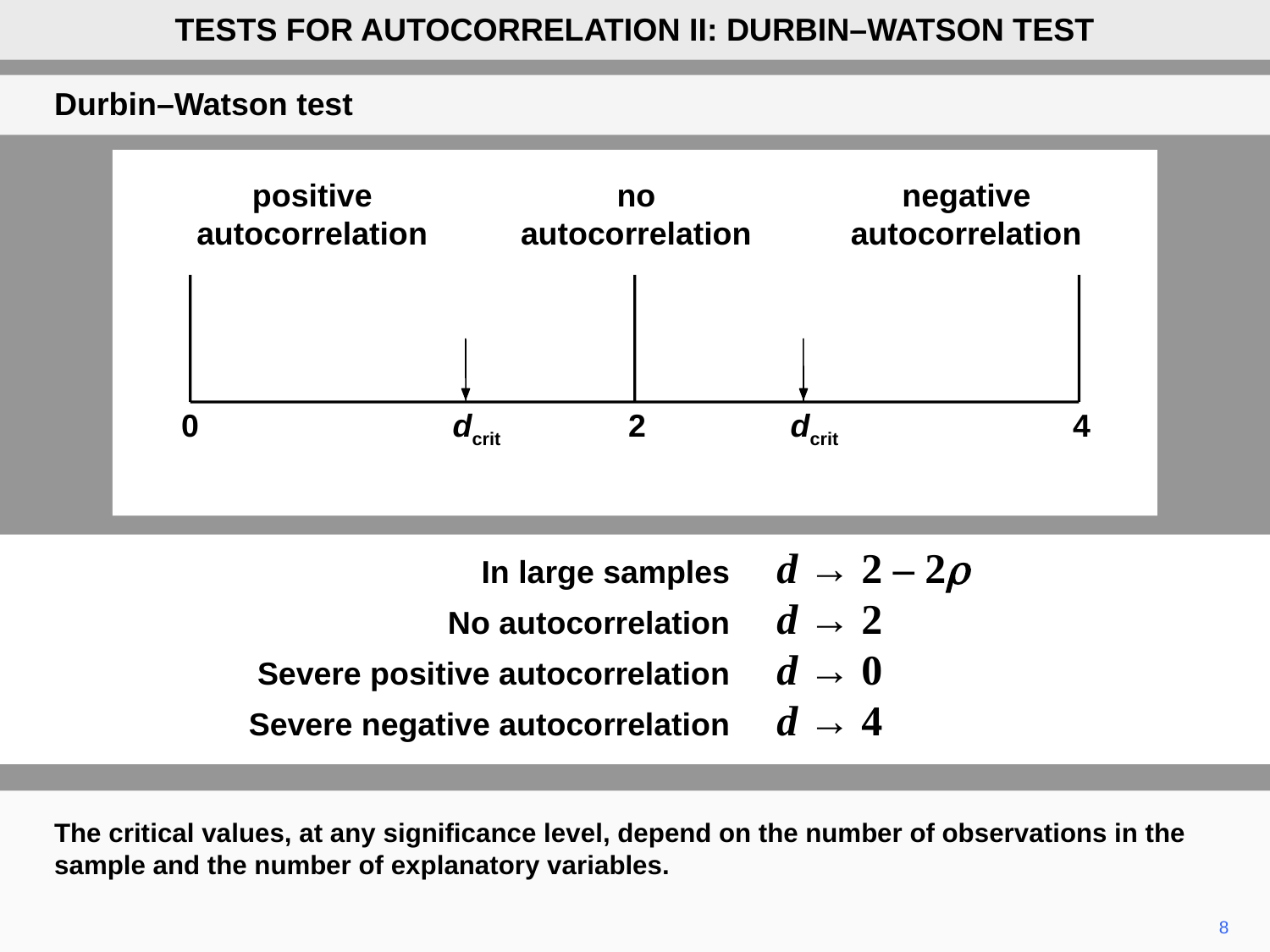

TESTS FOR AUTOCORRELATION II: DURBIN–WATSON TEST

Durbin–Watson test

positive
autocorrelation
no
autocorrelation
negative
autocorrelation

0
dcrit
2
dcrit
4

	In large samples	d → 2 – 2ρ
	No autocorrelation	d → 2
	Severe positive autocorrelation	d → 0
	Severe negative autocorrelation	d → 4

The critical values, at any significance level, depend on the number of observations in the sample and the number of explanatory variables.
8